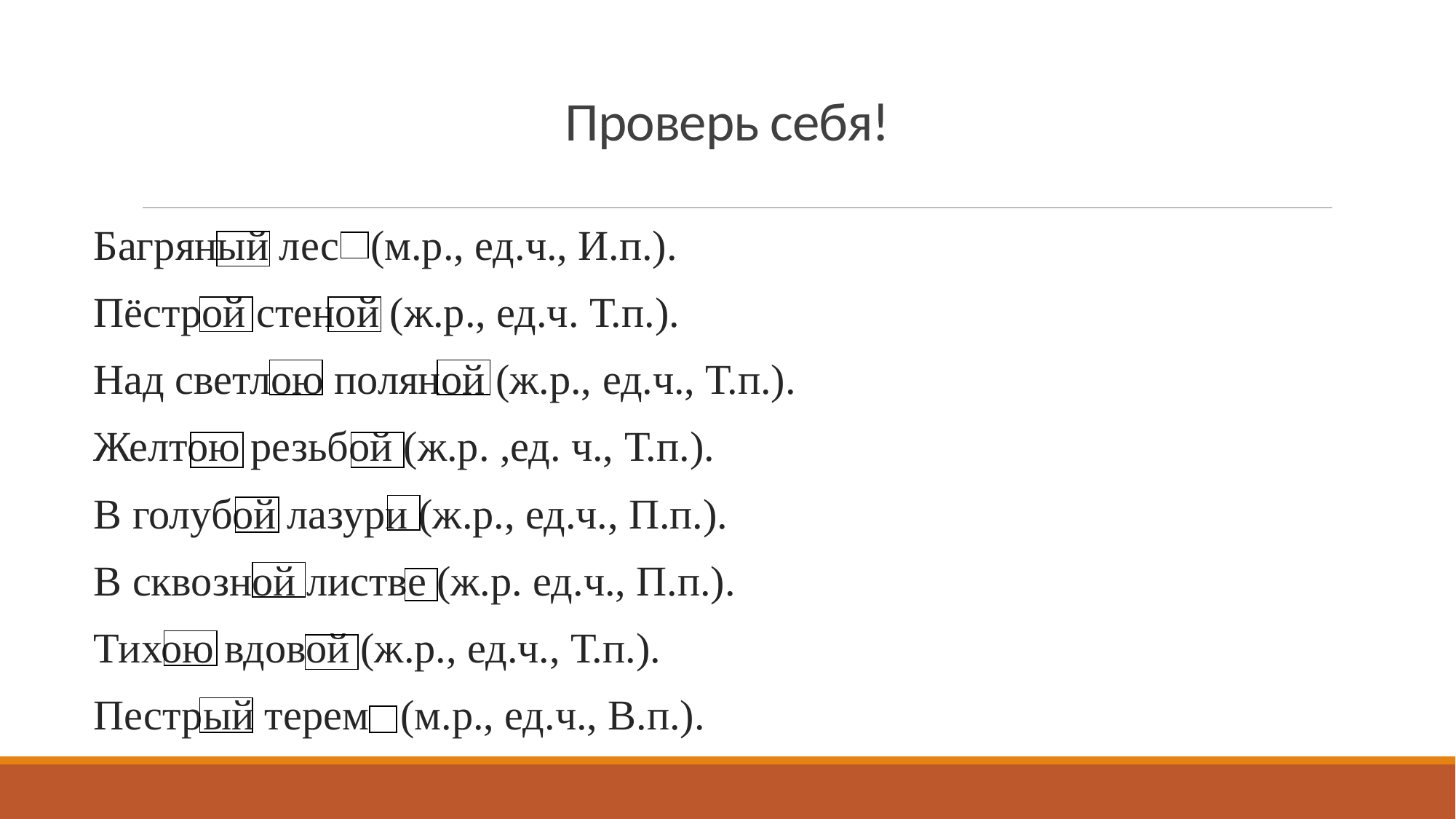

# Проверь себя!
Багряный лес   (м.р., ед.ч., И.п.).
Пёстрой стеной (ж.р., ед.ч. Т.п.).
Над светлою поляной (ж.р., ед.ч., Т.п.).
Желтою резьбой (ж.р. ,ед. ч., Т.п.).
В голубой лазури (ж.р., ед.ч., П.п.).
В сквозной листве (ж.р. ед.ч., П.п.).
Тихою вдовой (ж.р., ед.ч., Т.п.).
Пестрый терем   (м.р., ед.ч., В.п.).